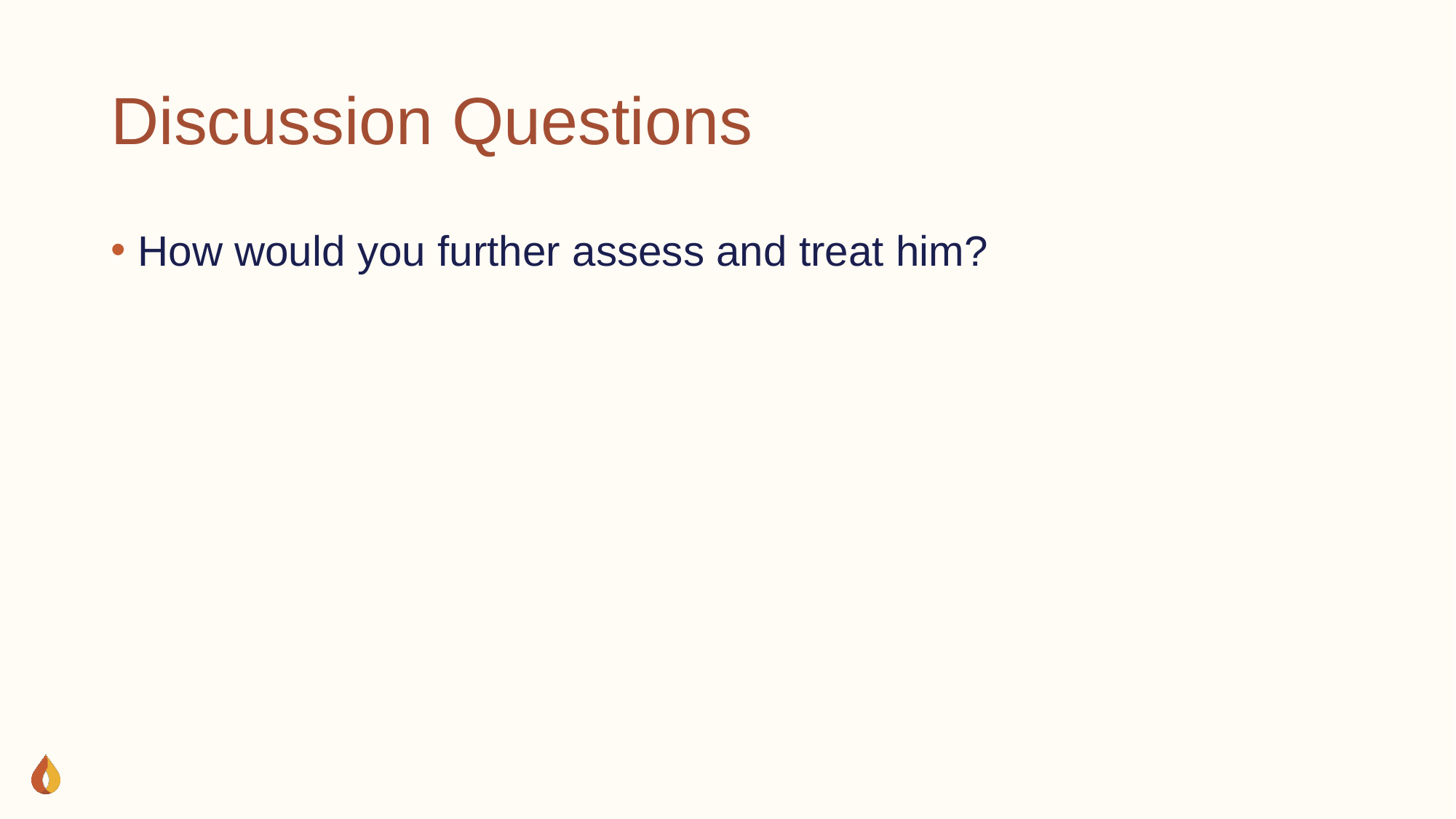

# Discussion Questions
How would you further assess and treat him?